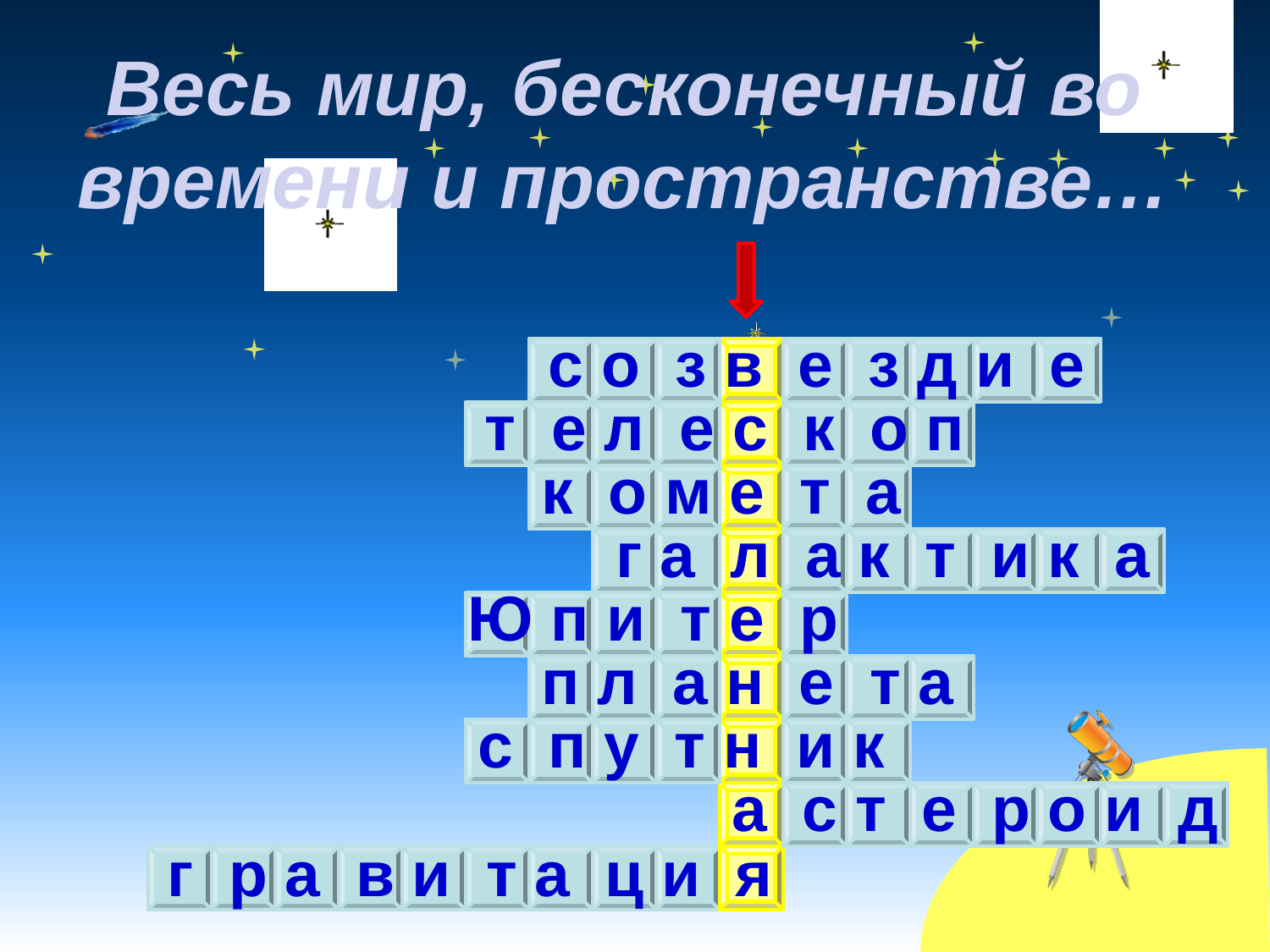

Весь мир, бесконечный во времени и пространстве…

 с о  з в  е  з д и  е

 т  е л  е с  к  о п

к  о м е  т  а

г а  л  а к  т  и к  а

Ю п и  т е  р

п л  а н  е  т а

с  п у  т н  и к

а  с т  е  р о и  д

 г  р а  в и  т а  ц и  я